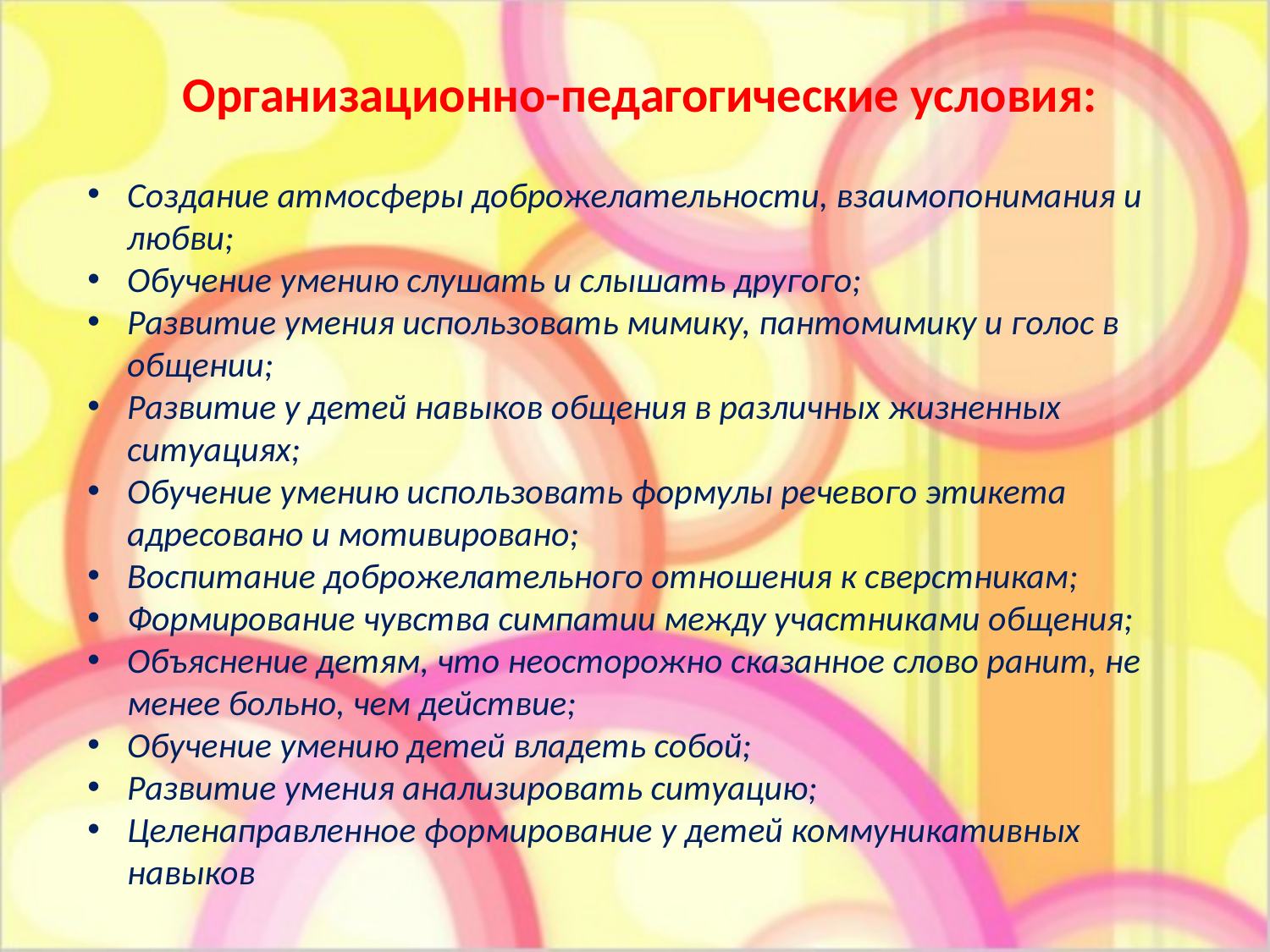

Организационно-педагогические условия:
Создание атмосферы доброжелательности, взаимопонимания и любви;
Обучение умению слушать и слышать другого;
Развитие умения использовать мимику, пантомимику и голос в общении;
Развитие у детей навыков общения в различных жизненных ситуациях;
Обучение умению использовать формулы речевого этикета адресовано и мотивировано;
Воспитание доброжелательного отношения к сверстникам;
Формирование чувства симпатии между участниками общения;
Объяснение детям, что неосторожно сказанное слово ранит, не менее больно, чем действие;
Обучение умению детей владеть собой;
Развитие умения анализировать ситуацию;
Целенаправленное формирование у детей коммуникативных навыков